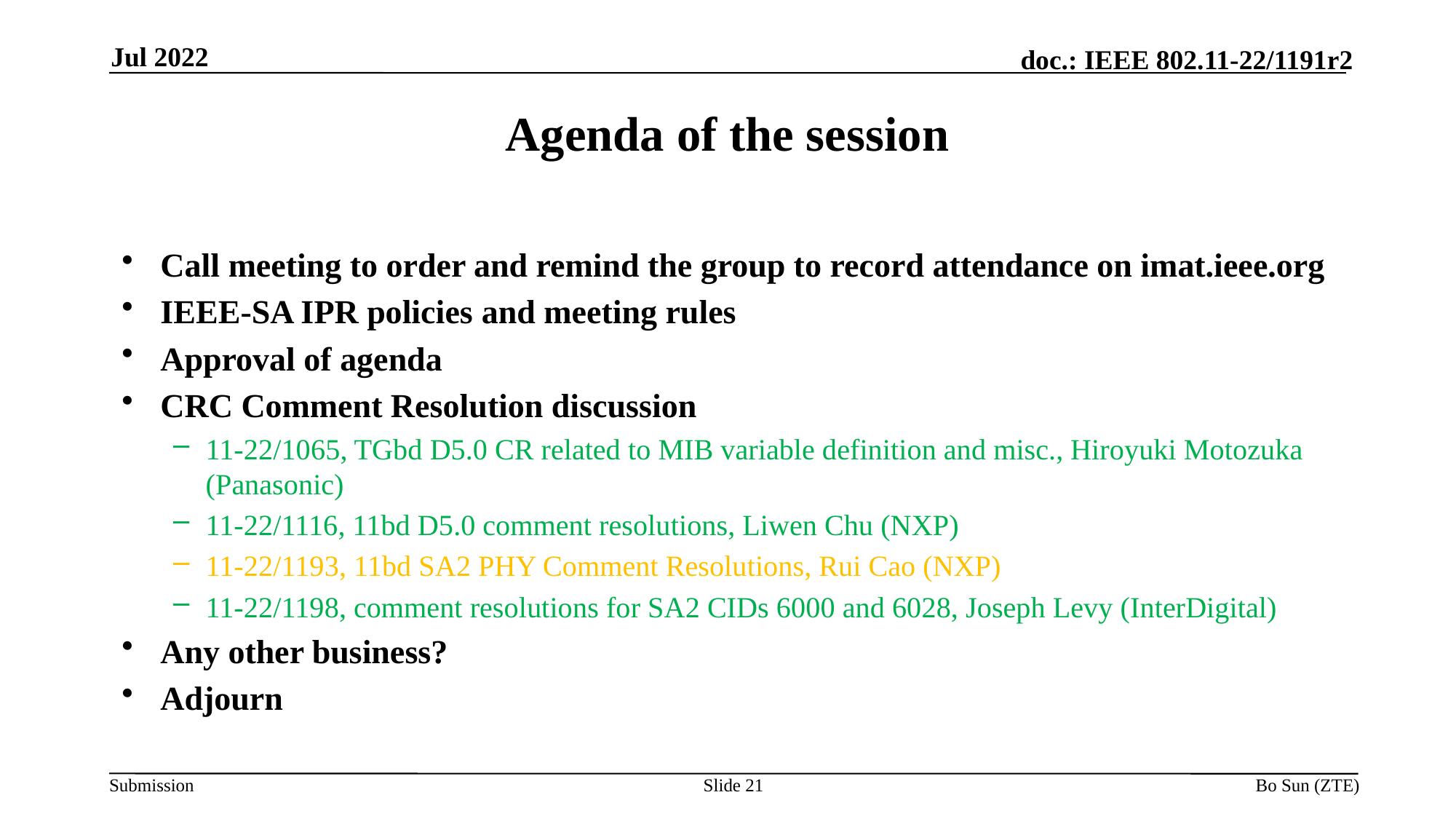

Jul 2022
Agenda of the session
Call meeting to order and remind the group to record attendance on imat.ieee.org
IEEE-SA IPR policies and meeting rules
Approval of agenda
CRC Comment Resolution discussion
11-22/1065, TGbd D5.0 CR related to MIB variable definition and misc., Hiroyuki Motozuka (Panasonic)
11-22/1116, 11bd D5.0 comment resolutions, Liwen Chu (NXP)
11-22/1193, 11bd SA2 PHY Comment Resolutions, Rui Cao (NXP)
11-22/1198, comment resolutions for SA2 CIDs 6000 and 6028, Joseph Levy (InterDigital)
Any other business?
Adjourn
Slide 21
Bo Sun (ZTE)